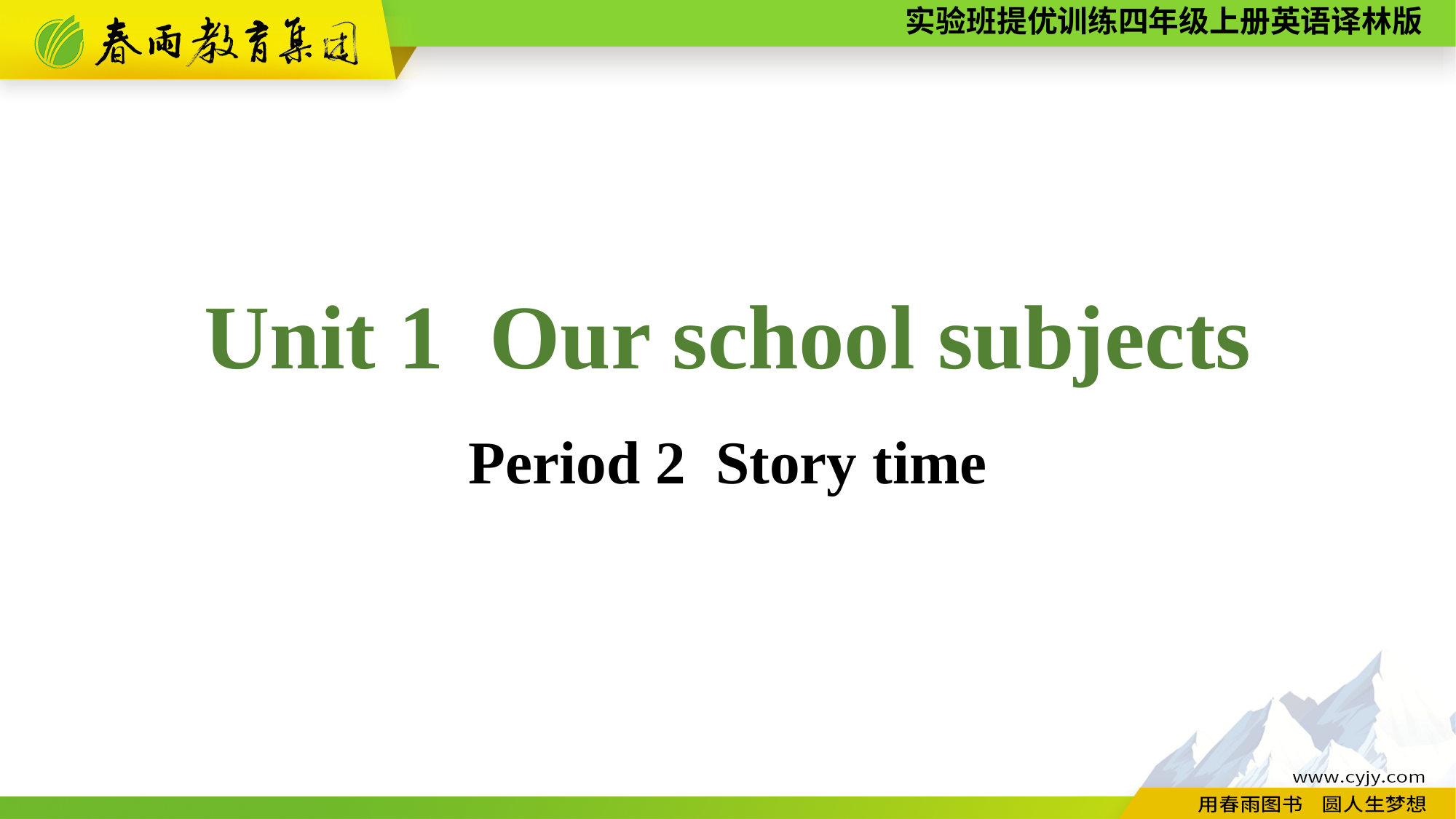

Unit 1  Our school subjects
Period 2  Story time